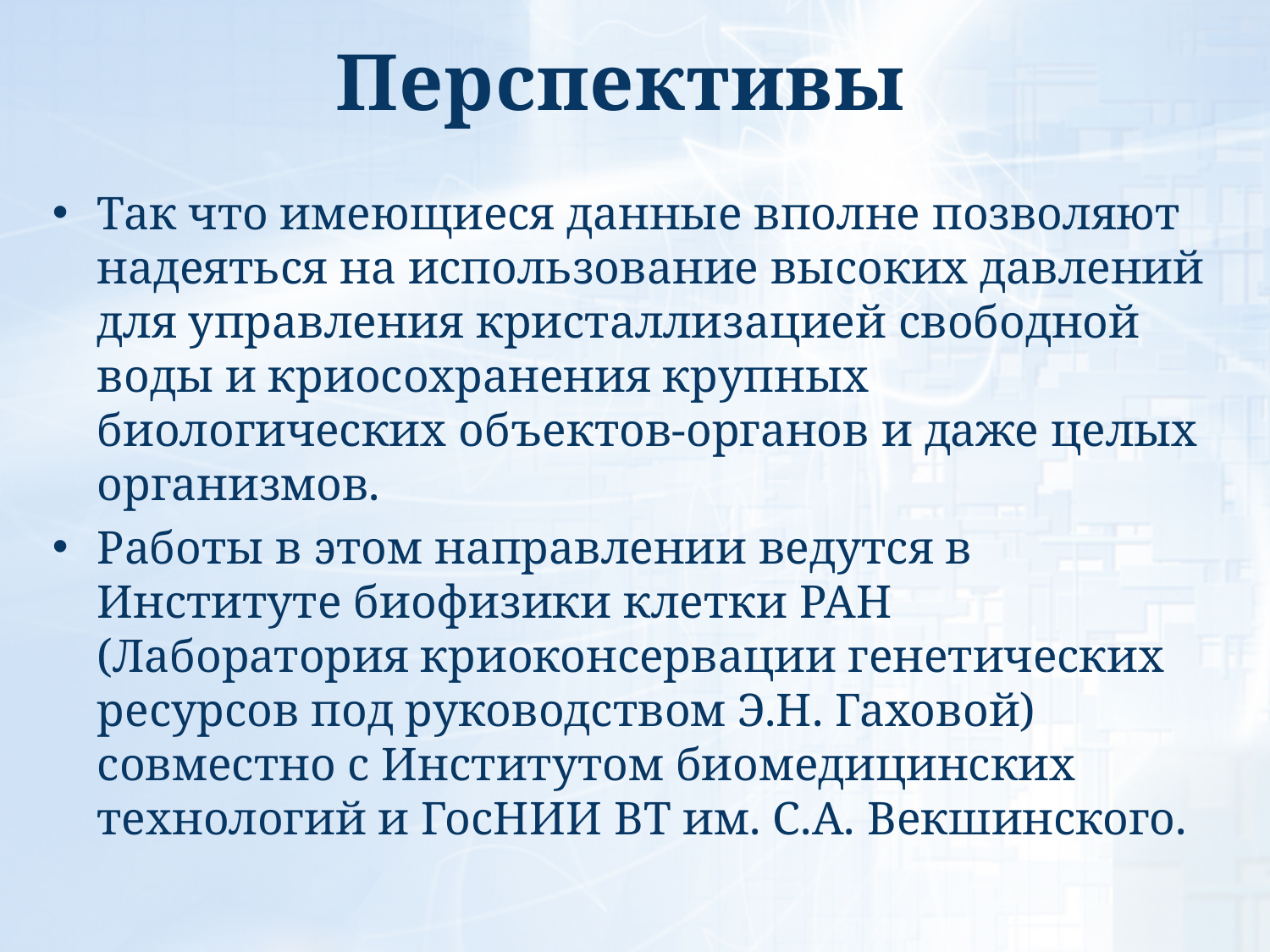

# Перспективы
Так что имеющиеся данные вполне позволяют надеяться на использование высоких давлений для управления кристаллизацией свободной воды и криосохранения крупных биологических объектов-органов и даже целых организмов.
Работы в этом направлении ведутся в Институте биофизики клетки РАН (Лаборатория криоконсервации генетических ресурсов под руководством Э.Н. Гаховой) совместно с Институтом биомедицинских технологий и ГосНИИ ВТ им. С.А. Векшинского.